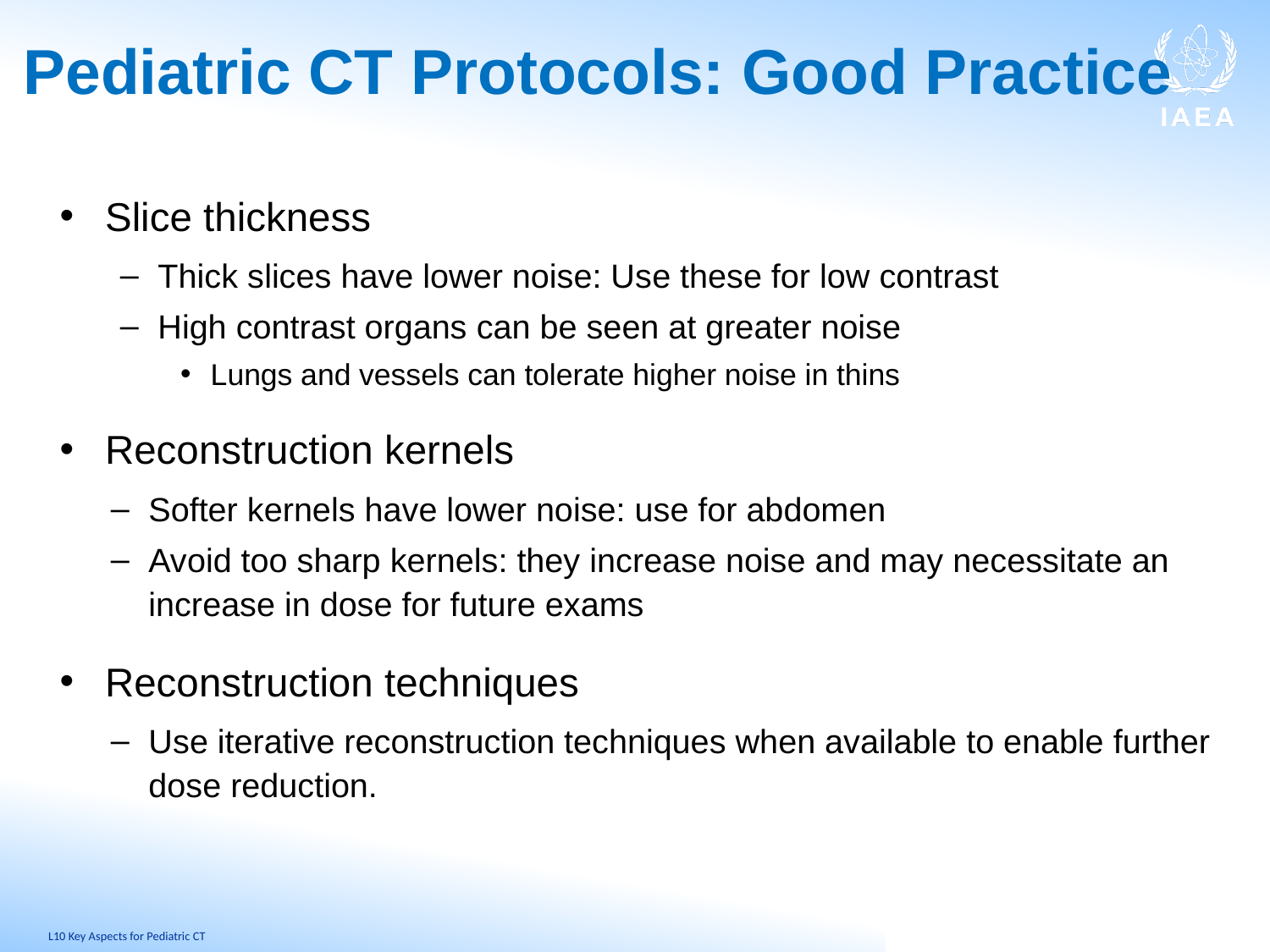

# Pediatric CT Protocols: Good Practice
Slice thickness
Thick slices have lower noise: Use these for low contrast
High contrast organs can be seen at greater noise
Lungs and vessels can tolerate higher noise in thins
Reconstruction kernels
Softer kernels have lower noise: use for abdomen
Avoid too sharp kernels: they increase noise and may necessitate an increase in dose for future exams
Reconstruction techniques
Use iterative reconstruction techniques when available to enable further dose reduction.